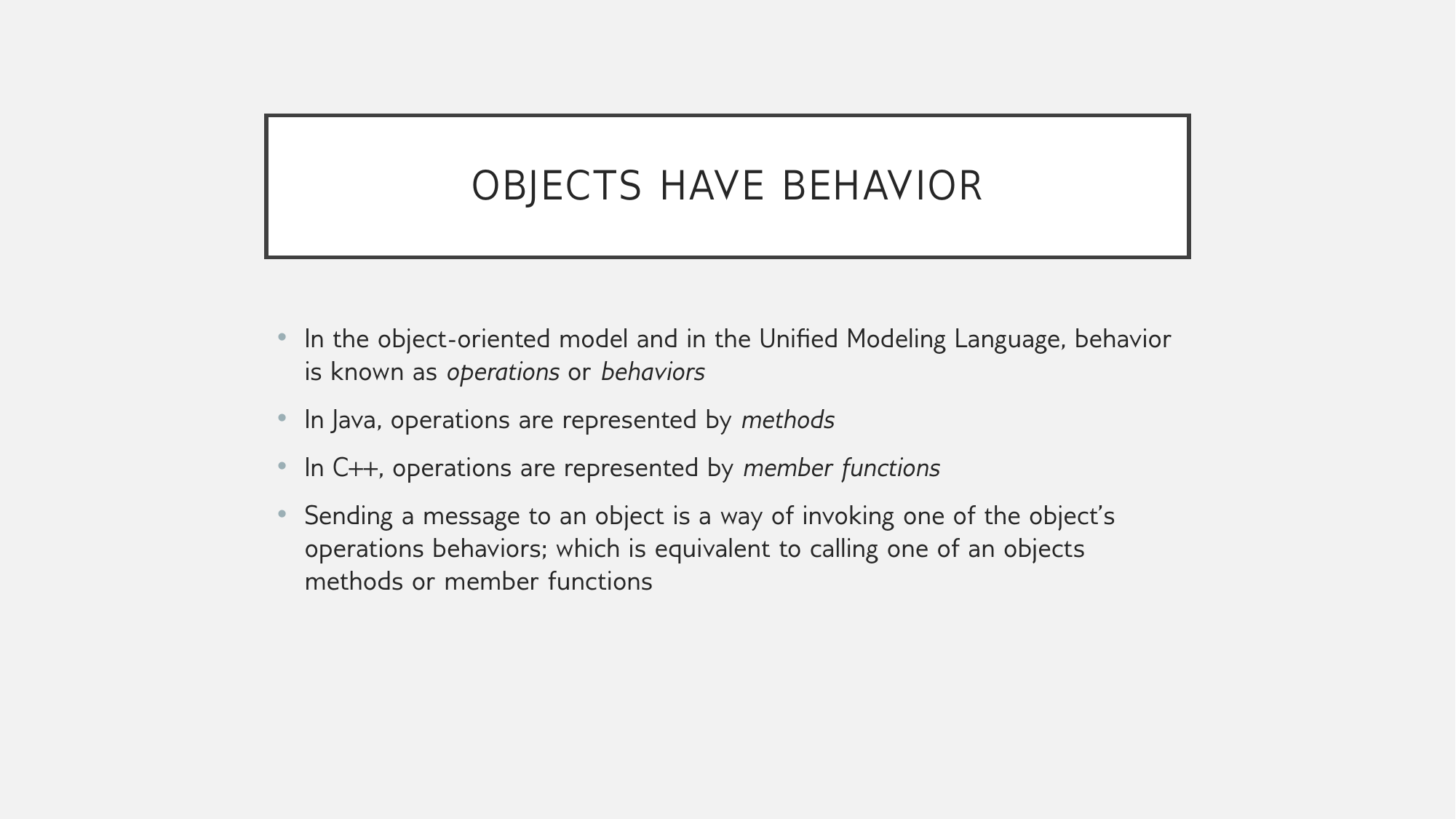

# Objects have behavior
In the object-oriented model and in the Unified Modeling Language, behavior is known as operations or behaviors
In Java, operations are represented by methods
In C++, operations are represented by member functions
Sending a message to an object is a way of invoking one of the object’s operations behaviors; which is equivalent to calling one of an objects methods or member functions